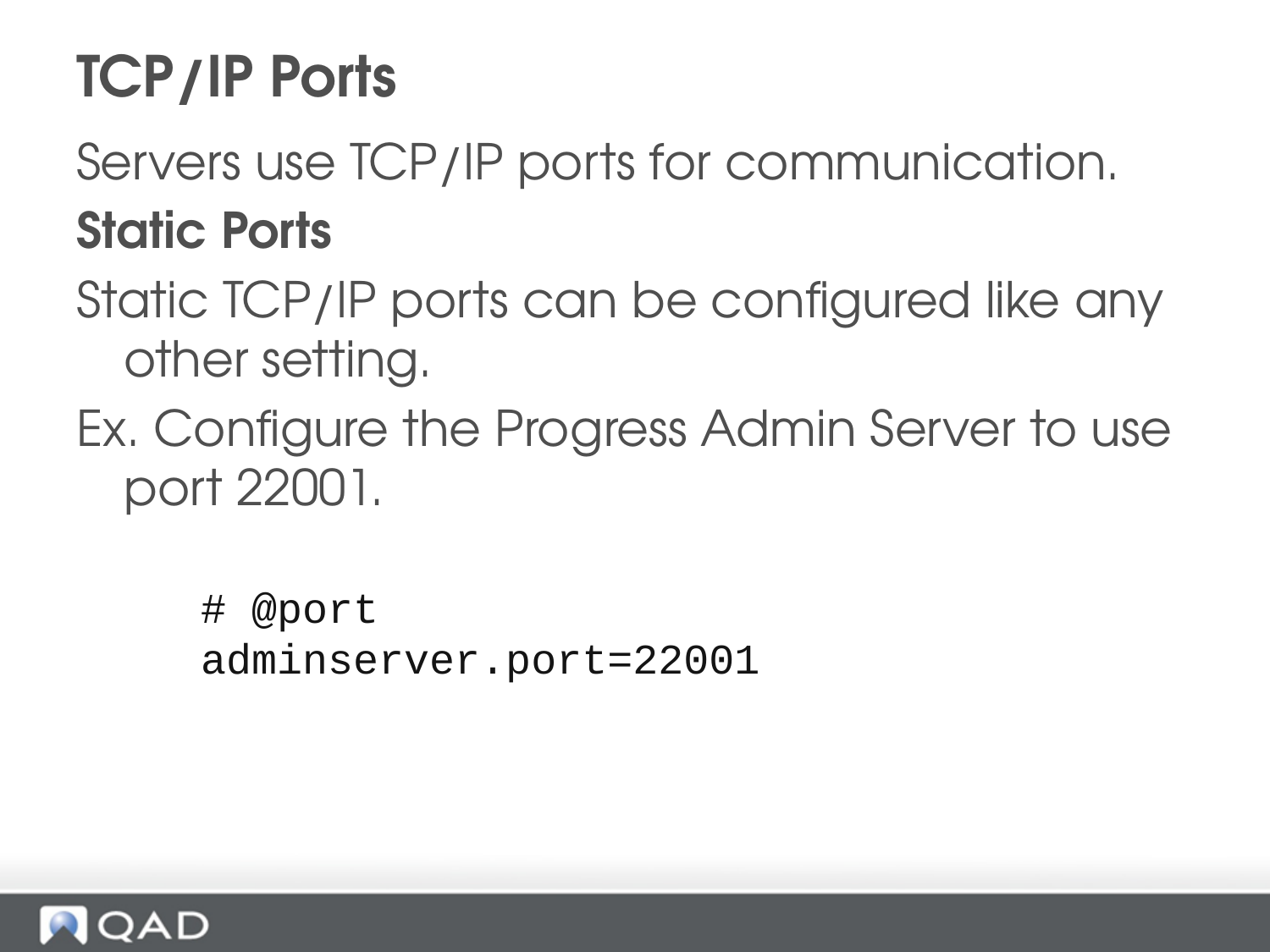

# TCP/IP Ports
Servers use TCP/IP ports for communication.
Static Ports
Static TCP/IP ports can be configured like any other setting.
Ex. Configure the Progress Admin Server to use port 22001.
# @port
adminserver.port=22001